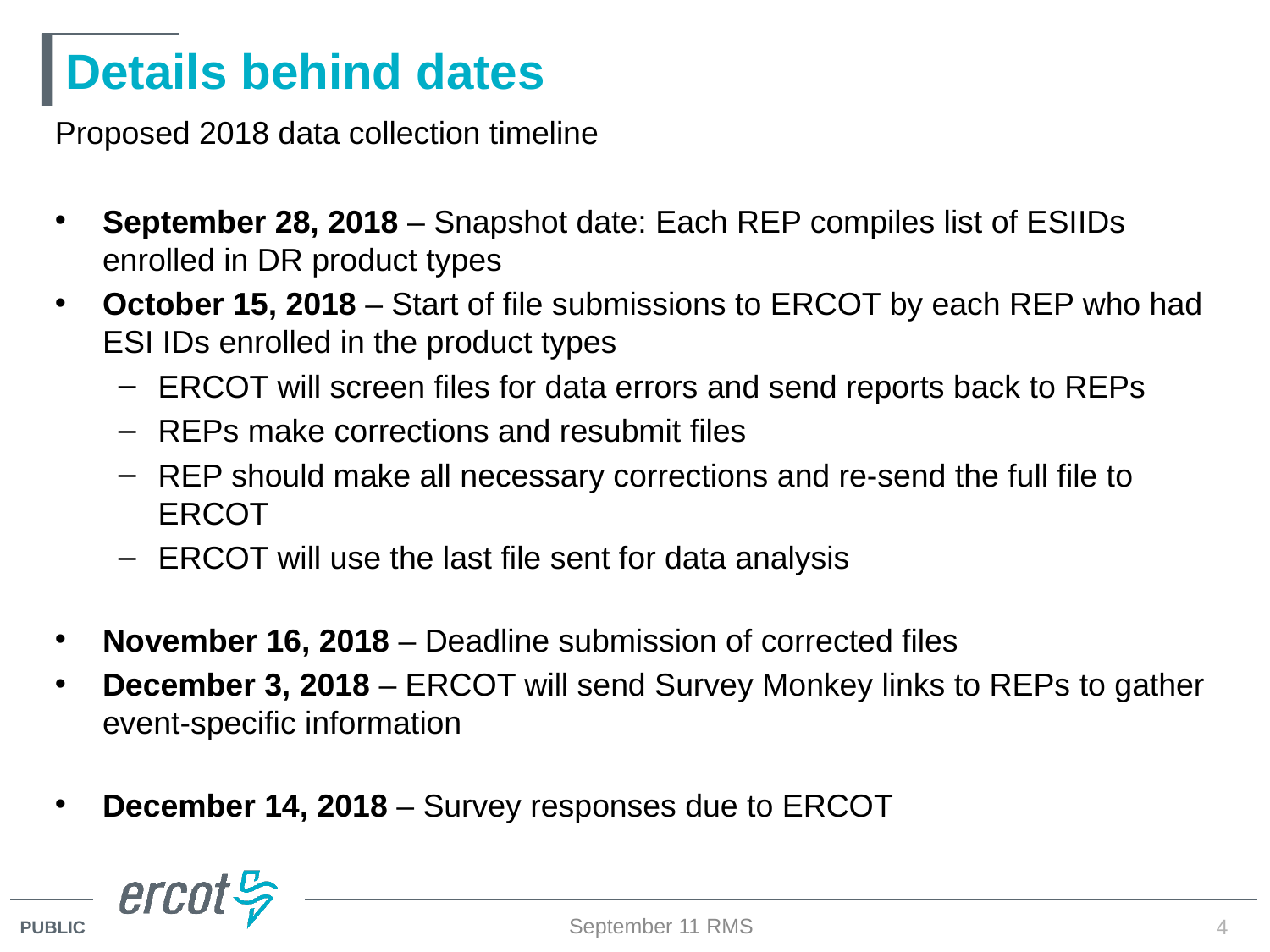

# Details behind dates
Proposed 2018 data collection timeline

September 28, 2018 – Snapshot date: Each REP compiles list of ESIIDs enrolled in DR product types
October 15, 2018 – Start of file submissions to ERCOT by each REP who had ESI IDs enrolled in the product types
ERCOT will screen files for data errors and send reports back to REPs
REPs make corrections and resubmit files
REP should make all necessary corrections and re-send the full file to ERCOT
ERCOT will use the last file sent for data analysis
November 16, 2018 – Deadline submission of corrected files
December 3, 2018 – ERCOT will send Survey Monkey links to REPs to gather event-specific information
December 14, 2018 – Survey responses due to ERCOT
September 11 RMS
4